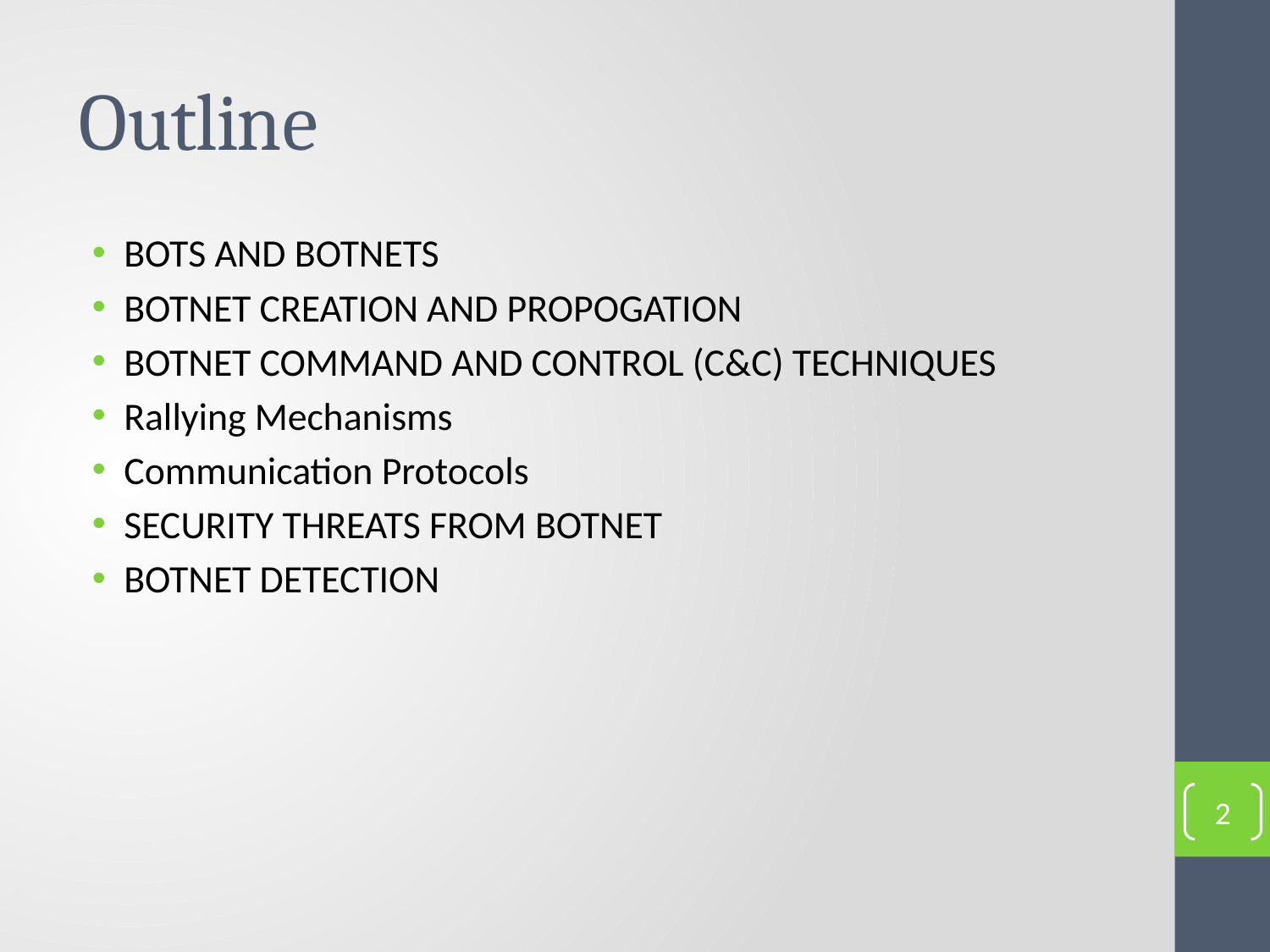

# Outline
BOTS AND BOTNETS
BOTNET CREATION AND PROPOGATION
BOTNET COMMAND AND CONTROL (C&C) TECHNIQUES
Rallying Mechanisms
Communication Protocols
SECURITY THREATS FROM BOTNET
BOTNET DETECTION

2